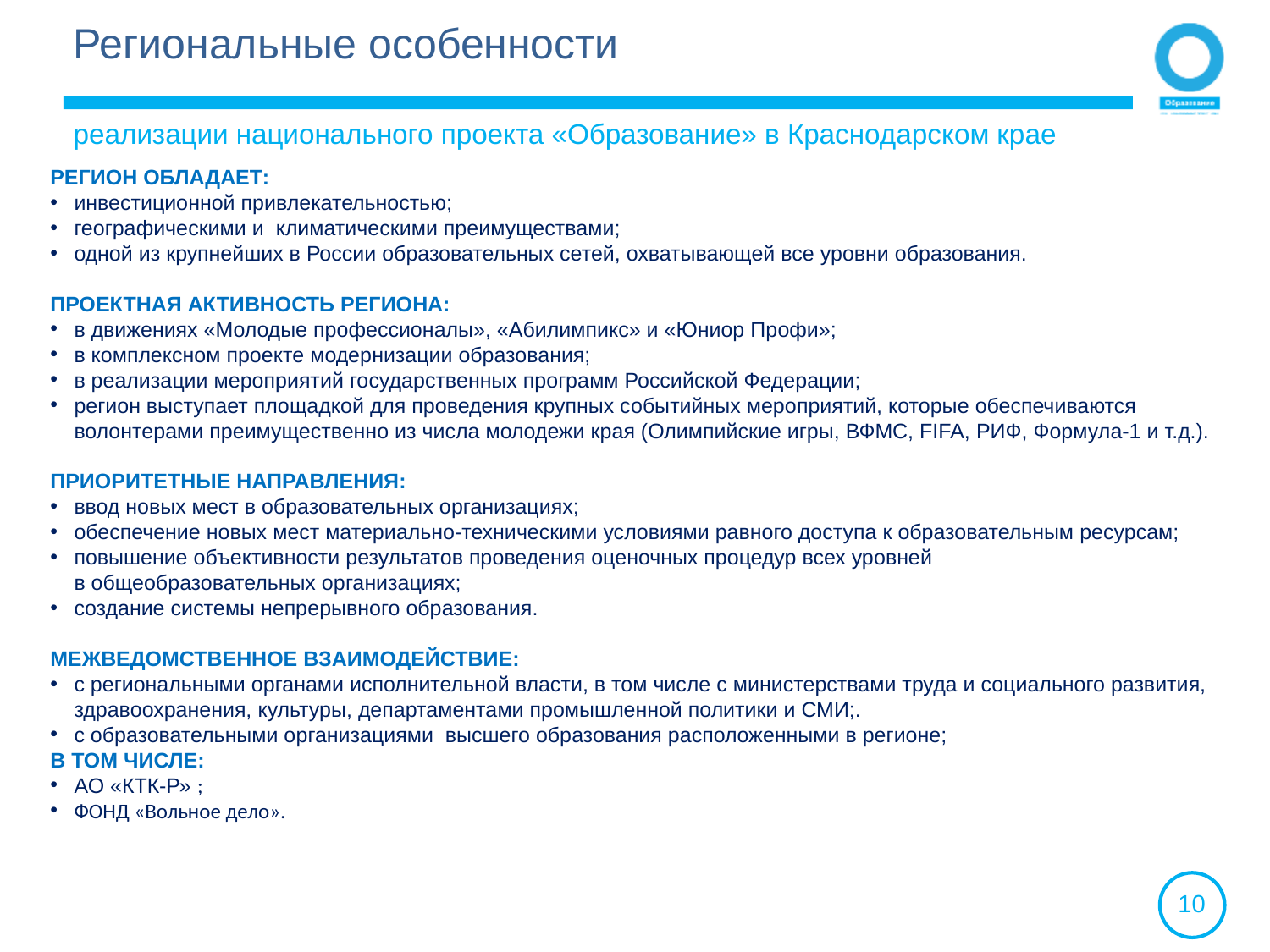

# Региональные особенности
реализации национального проекта «Образование» в Краснодарском крае
РЕГИОН ОБЛАДАЕТ:
инвестиционной привлекательностью;
географическими и  климатическими преимуществами;
одной из крупнейших в России образовательных сетей, охватывающей все уровни образования.

ПРОЕКТНАЯ АКТИВНОСТЬ РЕГИОНА:
в движениях «Молодые профессионалы», «Абилимпикс» и «Юниор Профи»;
в комплексном проекте модернизации образования;
в реализации мероприятий государственных программ Российской Федерации;
регион выступает площадкой для проведения крупных событийных мероприятий, которые обеспечиваются волонтерами преимущественно из числа молодежи края (Олимпийские игры, ВФМС, FIFA, РИФ, Формула-1 и т.д.).

ПРИОРИТЕТНЫЕ НАПРАВЛЕНИЯ:
ввод новых мест в образовательных организациях;
обеспечение новых мест материально-техническими условиями равного доступа к образовательным ресурсам;
повышение объективности результатов проведения оценочных процедур всех уровней
в общеобразовательных организациях;
создание системы непрерывного образования.

МЕЖВЕДОМСТВЕННОЕ ВЗАИМОДЕЙСТВИЕ:
с региональными органами исполнительной власти, в том числе с министерствами труда и социального развития, здравоохранения, культуры, департаментами промышленной политики и СМИ;.
с образовательными организациями  высшего образования расположенными в регионе;
В ТОМ ЧИСЛЕ:
АО «КТК-Р» ;
ФОНД «Вольное дело».